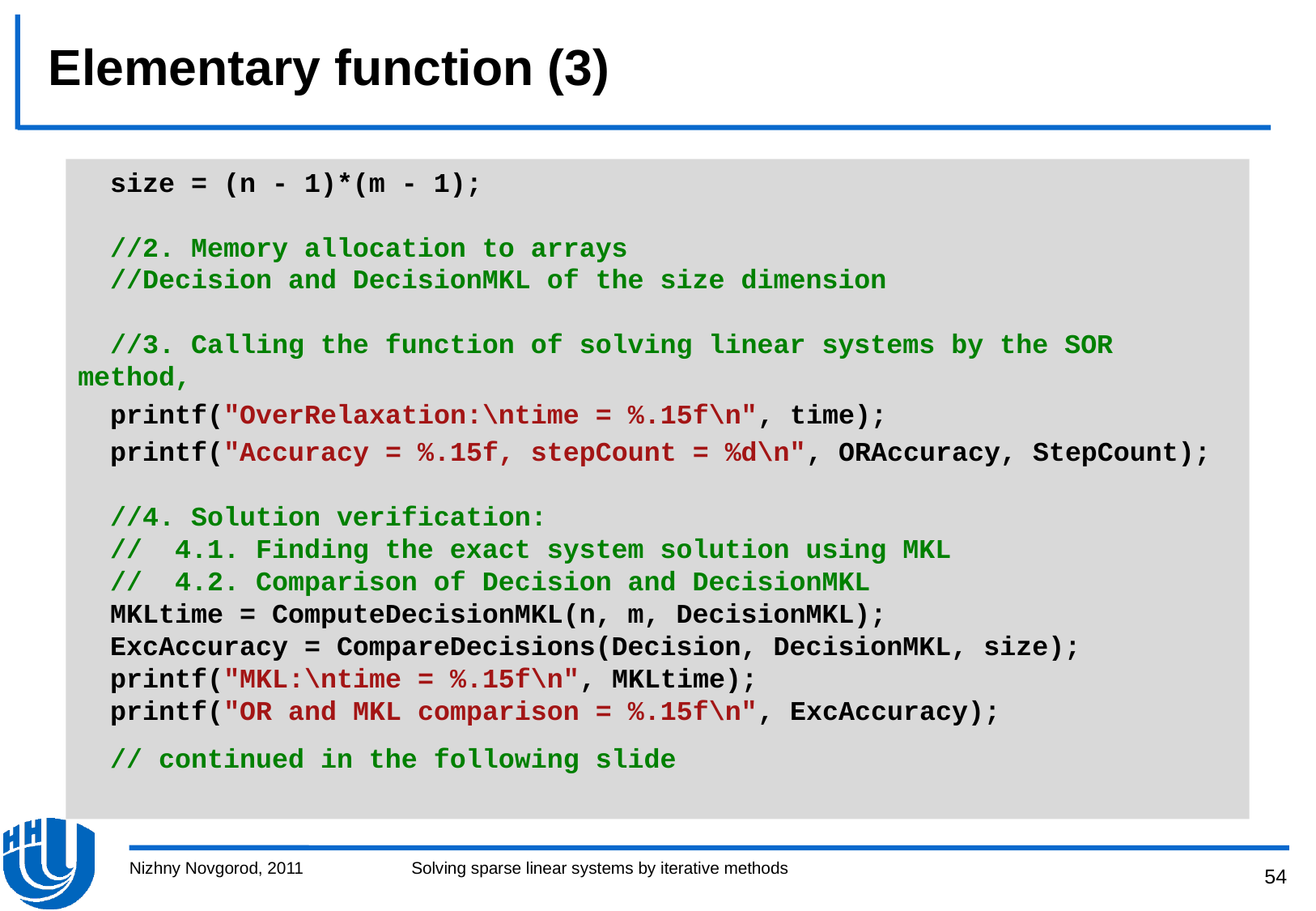

# Elementary function (3)
  size = (n - 1)*(m - 1);

  //2. Memory allocation to arrays
  //Decision and DecisionMKL of the size dimension

  //3. Calling the function of solving linear systems by the SOR method,
  printf("OverRelaxation:\ntime = %.15f\n", time);
  printf("Accuracy = %.15f, stepCount = %d\n", ORAccuracy, StepCount);

  //4. Solution verification:
  //  4.1. Finding the exact system solution using MKL
  //  4.2. Comparison of Decision and DecisionMKL
  MKLtime = СomputeDecisionMKL(n, m, DecisionMKL);
  ExcAccuracy = СompareDecisions(Decision, DecisionMKL, size);
  printf("MKL:\ntime = %.15f\n", MKLtime);
  printf("OR and MKL comparison = %.15f\n", ExcAccuracy);
  // continued in the following slide

Nizhny Novgorod, 2011
Solving sparse linear systems by iterative methods